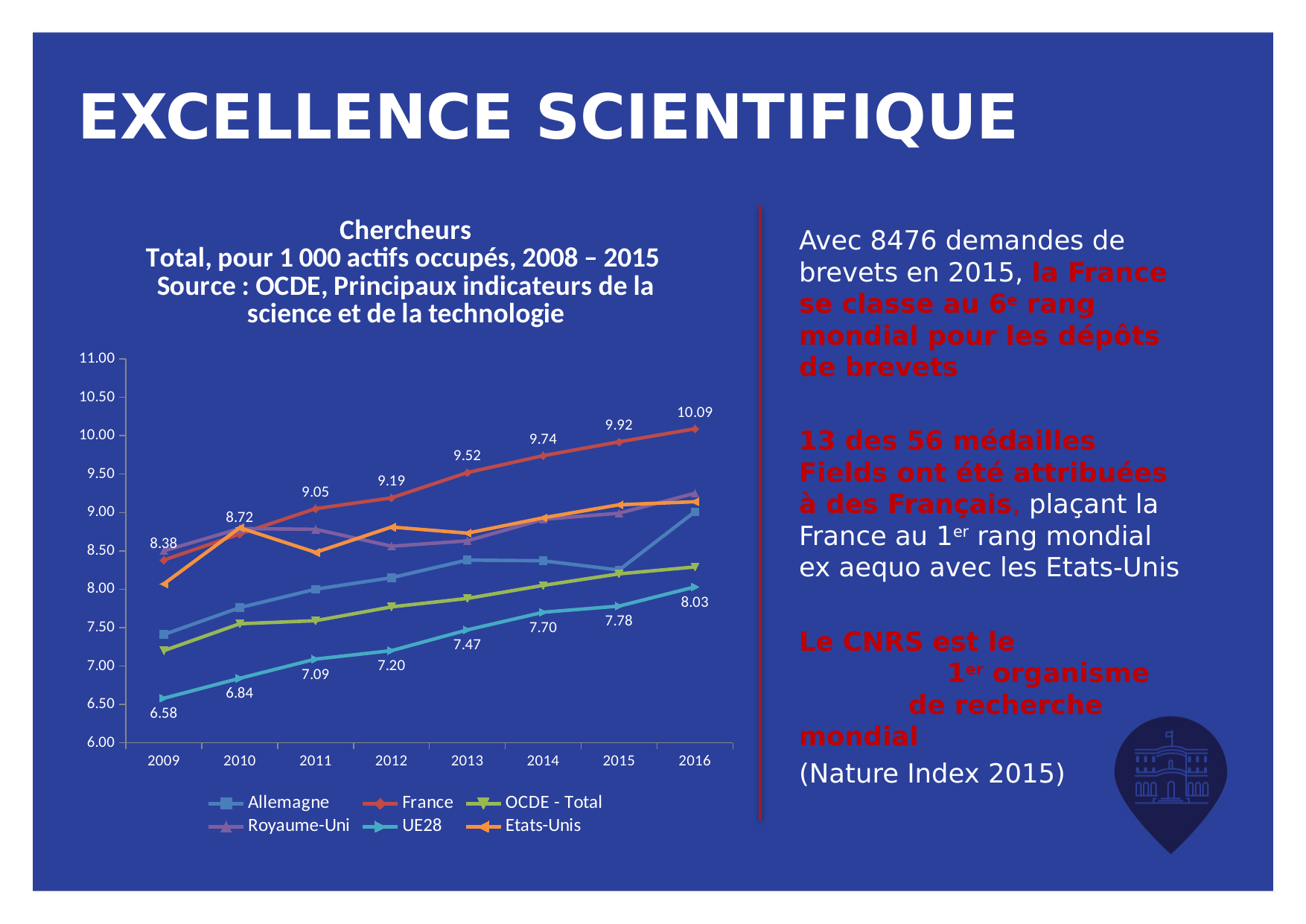

# Excellence scientifique

Avec 8476 demandes de brevets en 2015, la France se classe au 6e rang mondial pour les dépôts de brevets

13 des 56 médailles Fields ont été attribuées à des Français, plaçant la France au 1er rang mondial ex aequo avec les Etats-Unis

Le CNRS est le 		    1er organisme                 de recherche mondial
(Nature Index 2015)

### Chart: Chercheurs
Total, pour 1 000 actifs occupés, 2008 – 2015
Source : OCDE, Principaux indicateurs de la science et de la technologie

| Category | Allemagne | France | OCDE - Total | Royaume-Uni | UE28 | Etats-Unis |
|---|---|---|---|---|---|---|
| 2009 | 7.41 | 8.38 | 7.2 | 8.5 | 6.58 | 8.07 |
| 2010 | 7.76 | 8.72 | 7.55 | 8.79 | 6.84 | 8.8 |
| 2011 | 8.0 | 9.05 | 7.59 | 8.78 | 7.09 | 8.48 |
| 2012 | 8.15 | 9.19 | 7.77 | 8.56 | 7.2 | 8.81 |
| 2013 | 8.38 | 9.52 | 7.88 | 8.63 | 7.47 | 8.73 |
| 2014 | 8.37 | 9.74 | 8.05 | 8.91 | 7.7 | 8.93 |
| 2015 | 8.25 | 9.92 | 8.2 | 8.99 | 7.78 | 9.1 |
| 2016 | 9.01 | 10.09 | 8.29 | 9.25 | 8.03 | 9.14 |